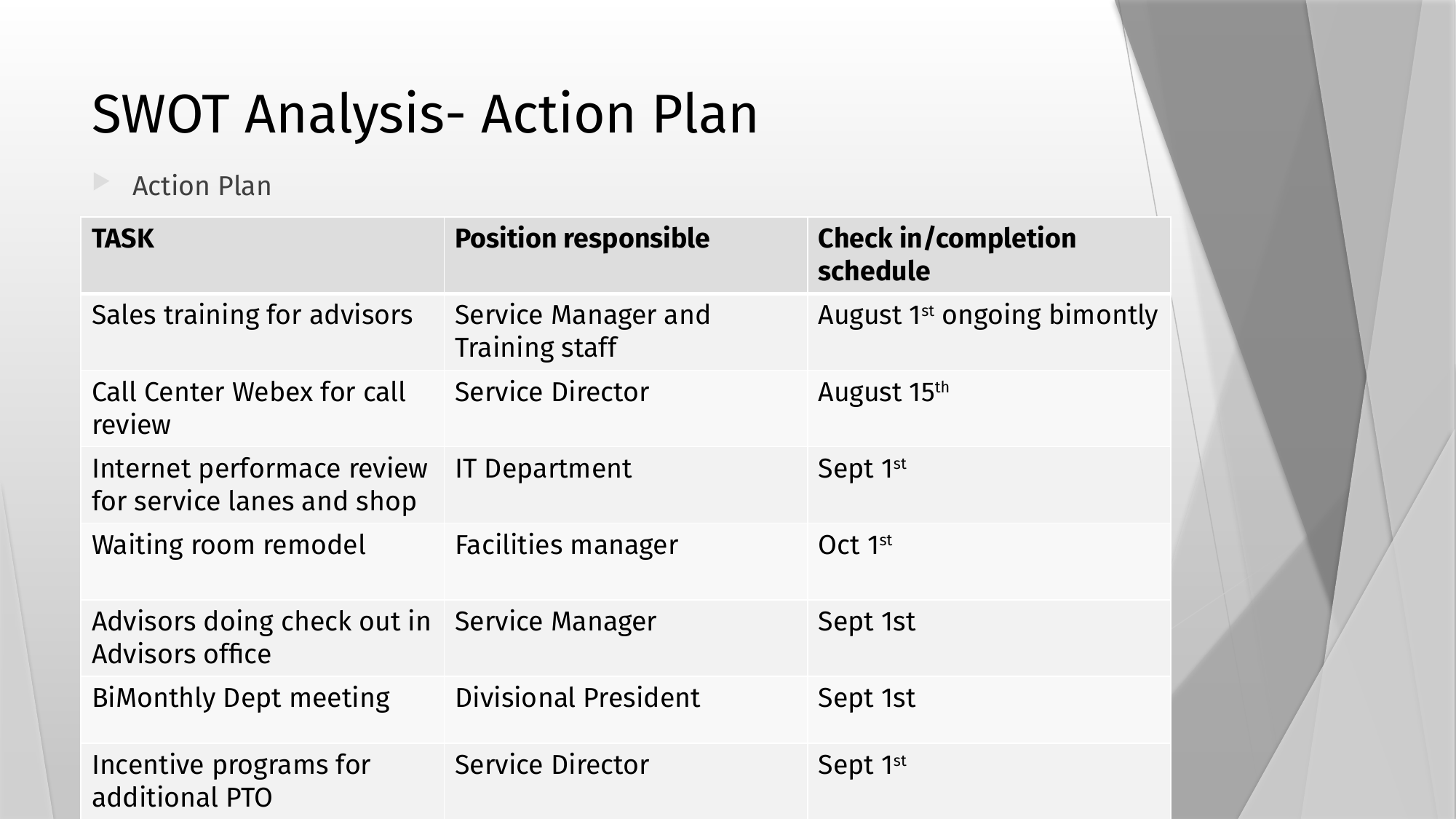

# SWOT Analysis- Action Plan
Action Plan

| TASK | Position responsible | Check in/completion schedule |
| --- | --- | --- |
| Sales training for advisors | Service Manager and Training staff | August 1st ongoing bimontly |
| Call Center Webex for call review | Service Director | August 15th |
| Internet performace review for service lanes and shop | IT Department | Sept 1st |
| Waiting room remodel | Facilities manager | Oct 1st |
| Advisors doing check out in Advisors office | Service Manager | Sept 1st |
| BiMonthly Dept meeting | Divisional President | Sept 1st |
| Incentive programs for additional PTO | Service Director | Sept 1st |